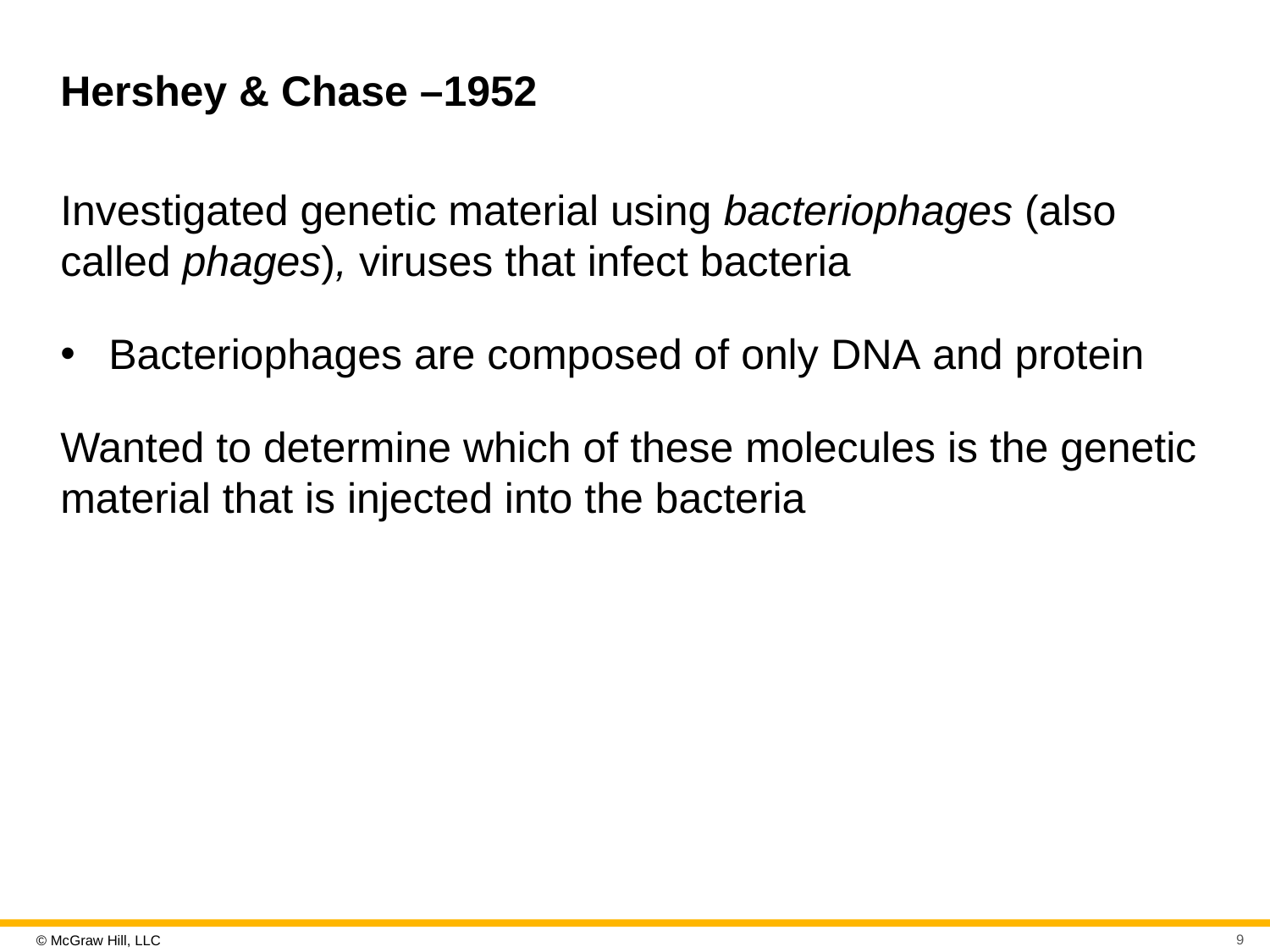

# Hershey & Chase –1952
Investigated genetic material using bacteriophages (also called phages), viruses that infect bacteria
Bacteriophages are composed of only D N A and protein
Wanted to determine which of these molecules is the genetic material that is injected into the bacteria
9